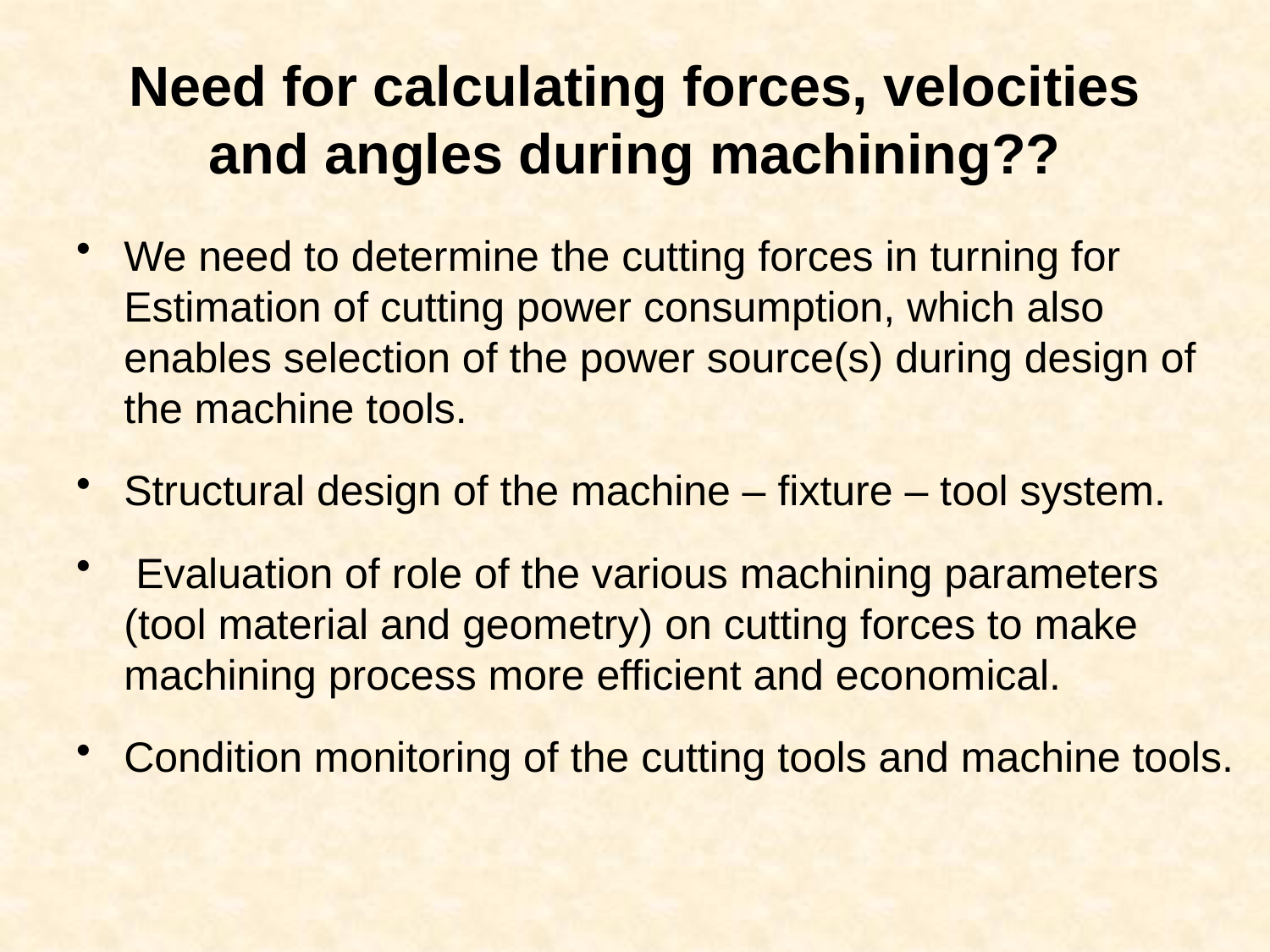

# Need for calculating forces, velocities and angles during machining??
We need to determine the cutting forces in turning for  Estimation of cutting power consumption, which also enables selection of the power source(s) during design of the machine tools.
Structural design of the machine – fixture – tool system.
 Evaluation of role of the various machining parameters (tool material and geometry) on cutting forces to make machining process more efficient and economical.
Condition monitoring of the cutting tools and machine tools.